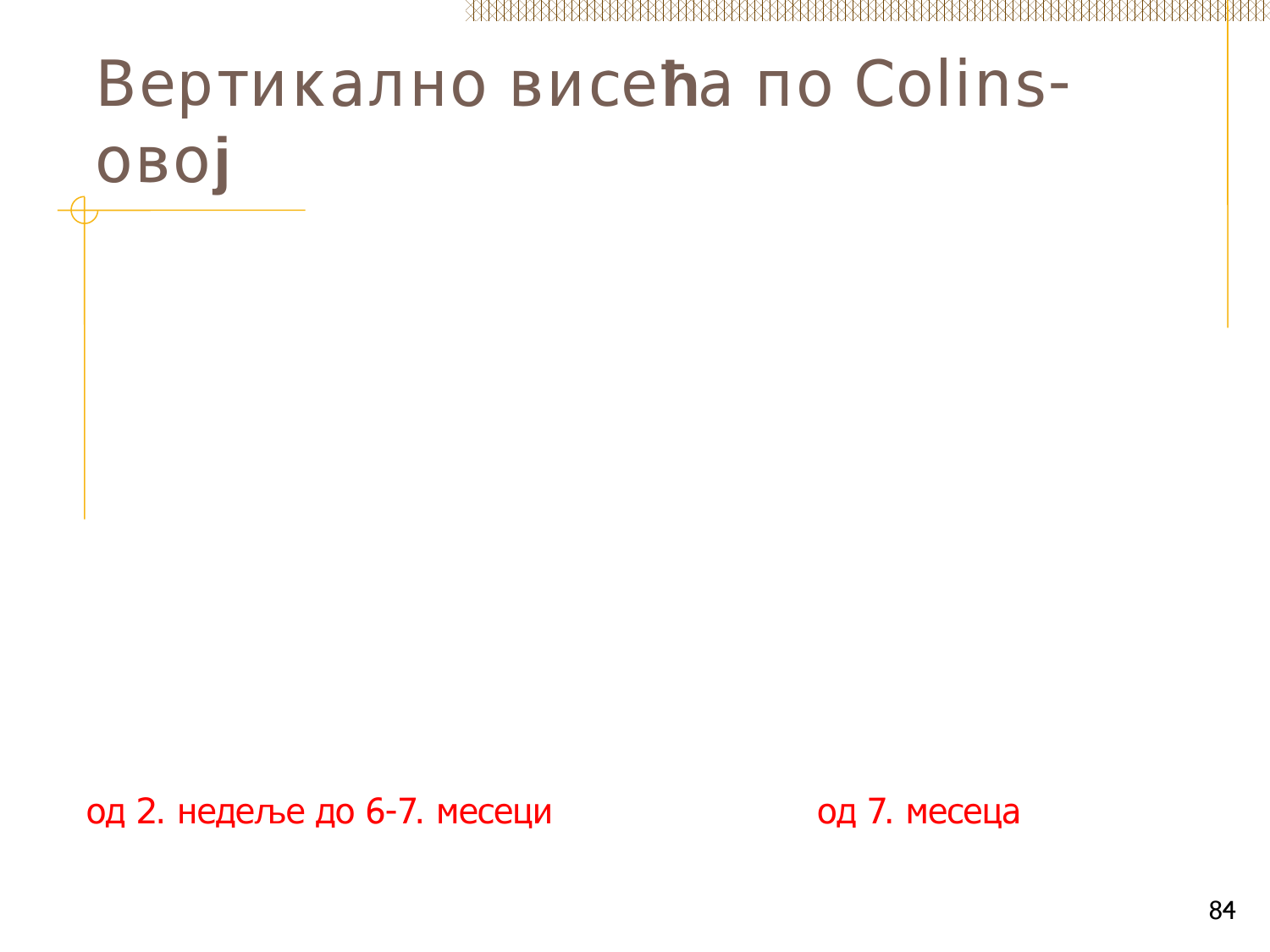

# Вертикално висећа по Colins-овој
од 2. недеље до 6-7. месеци
од 7. месеца
84